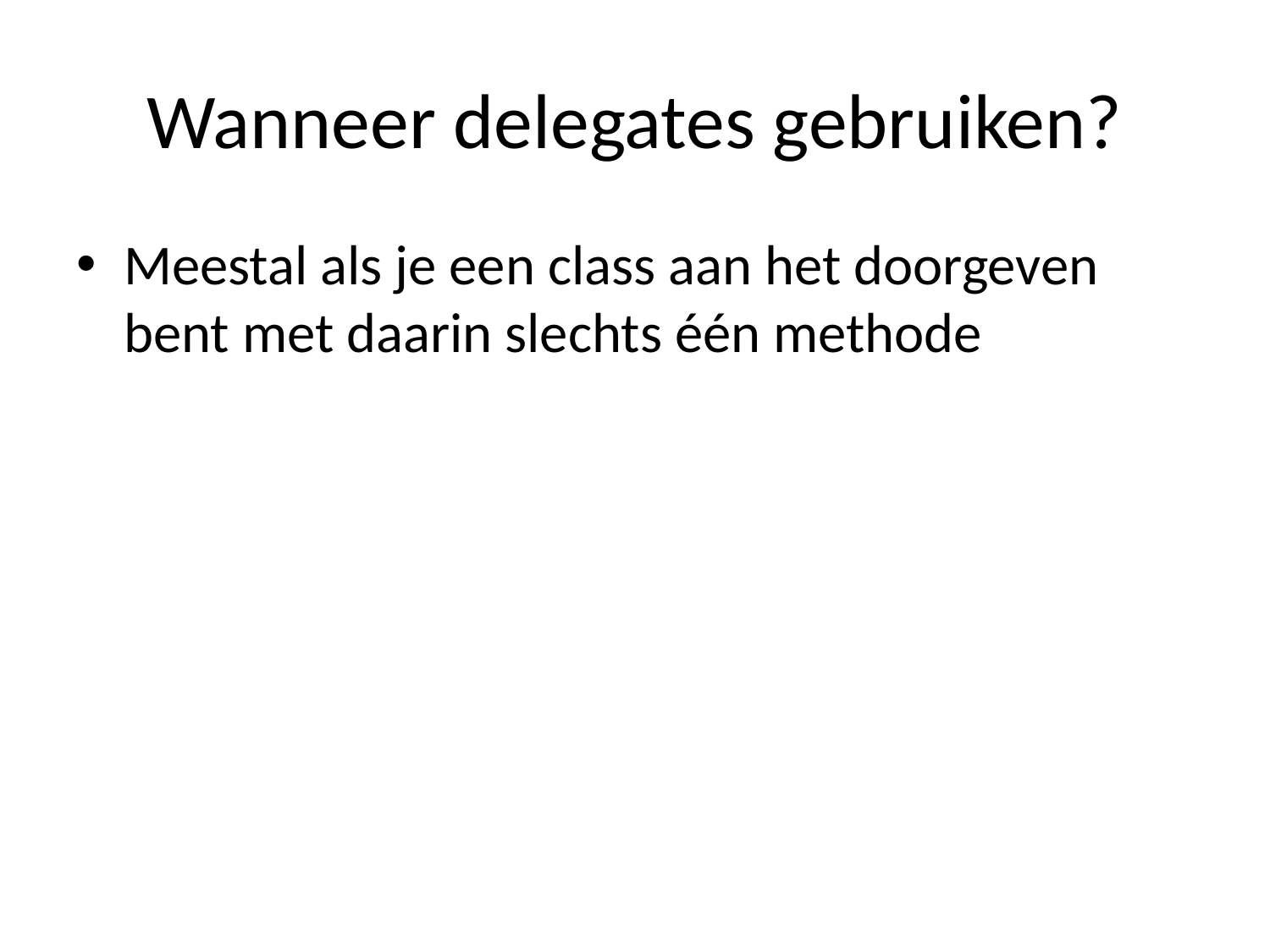

# Wanneer delegates gebruiken?
Meestal als je een class aan het doorgeven bent met daarin slechts één methode